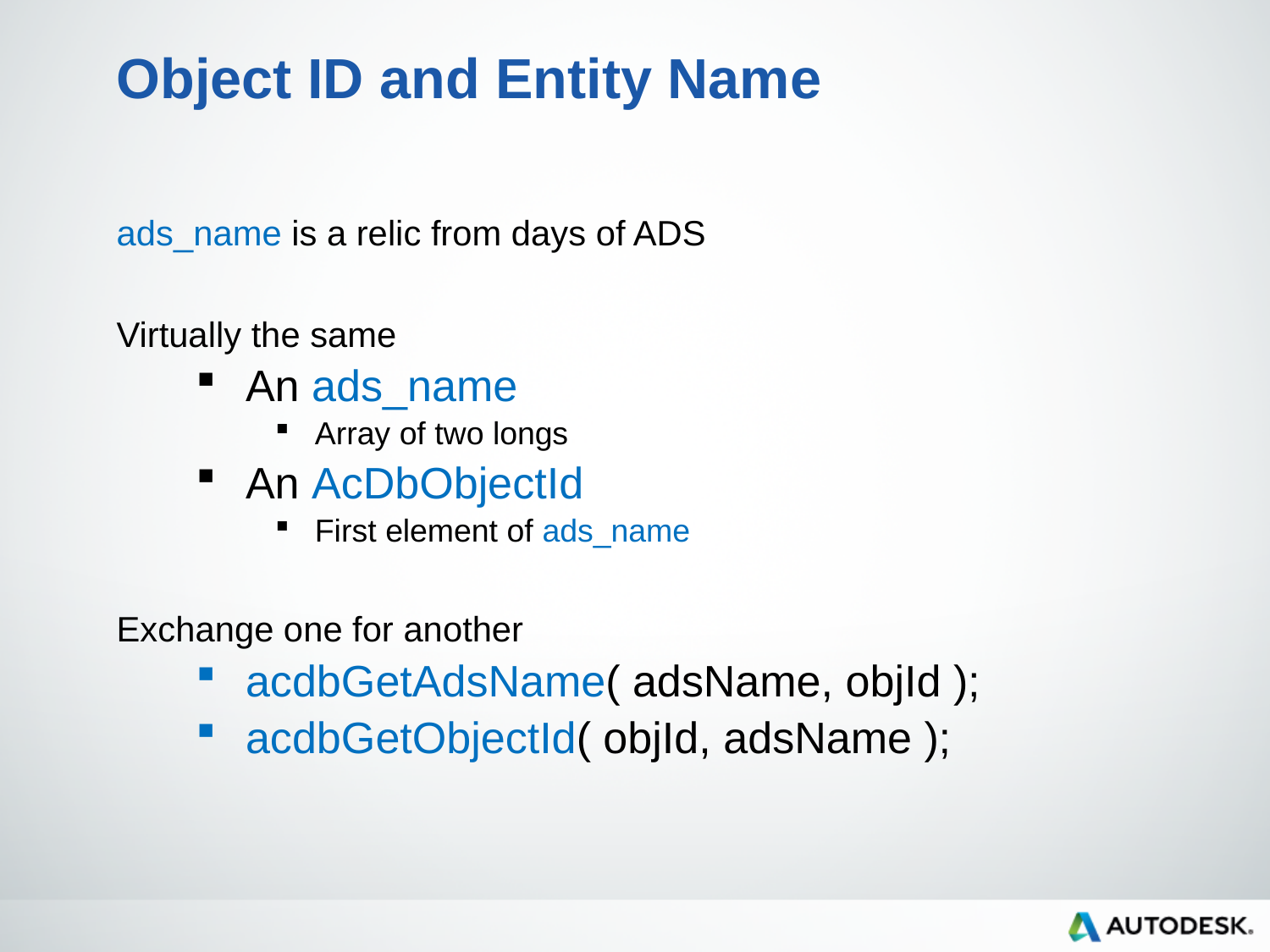

# Object ID and Entity Name
ads_name is a relic from days of ADS

Virtually the same
An ads_name
Array of two longs
An AcDbObjectId
First element of ads_name

Exchange one for another
acdbGetAdsName( adsName, objId );
acdbGetObjectId( objId, adsName );